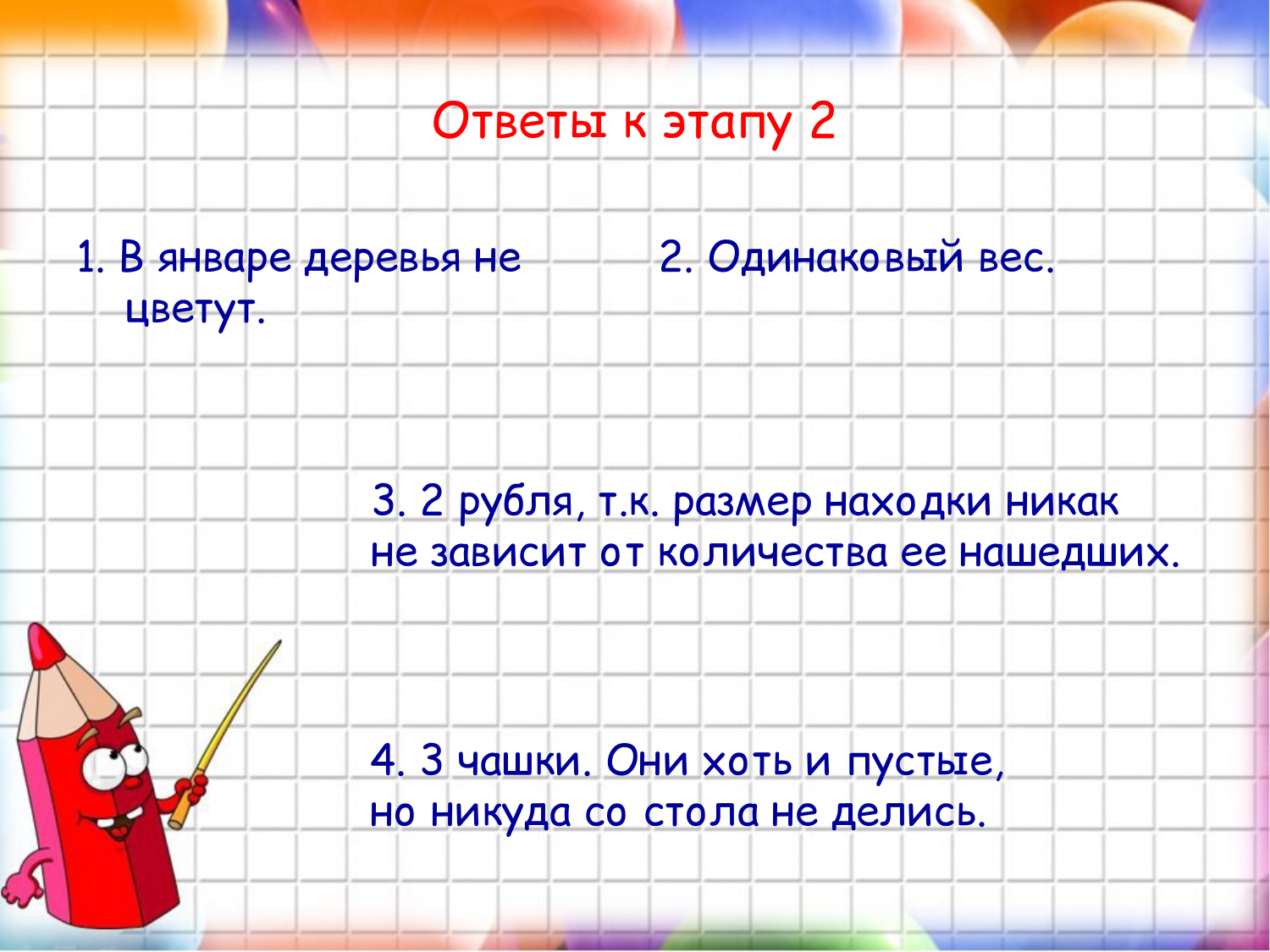

# Ответы к этапу 2
1. В январе деревья не цветут.
2. Одинаковый вес.
3. 2 рубля, т.к. размер находки никак
не зависит от количества ее нашедших.
4. 3 чашки. Они хоть и пустые,
но никуда со стола не делись.